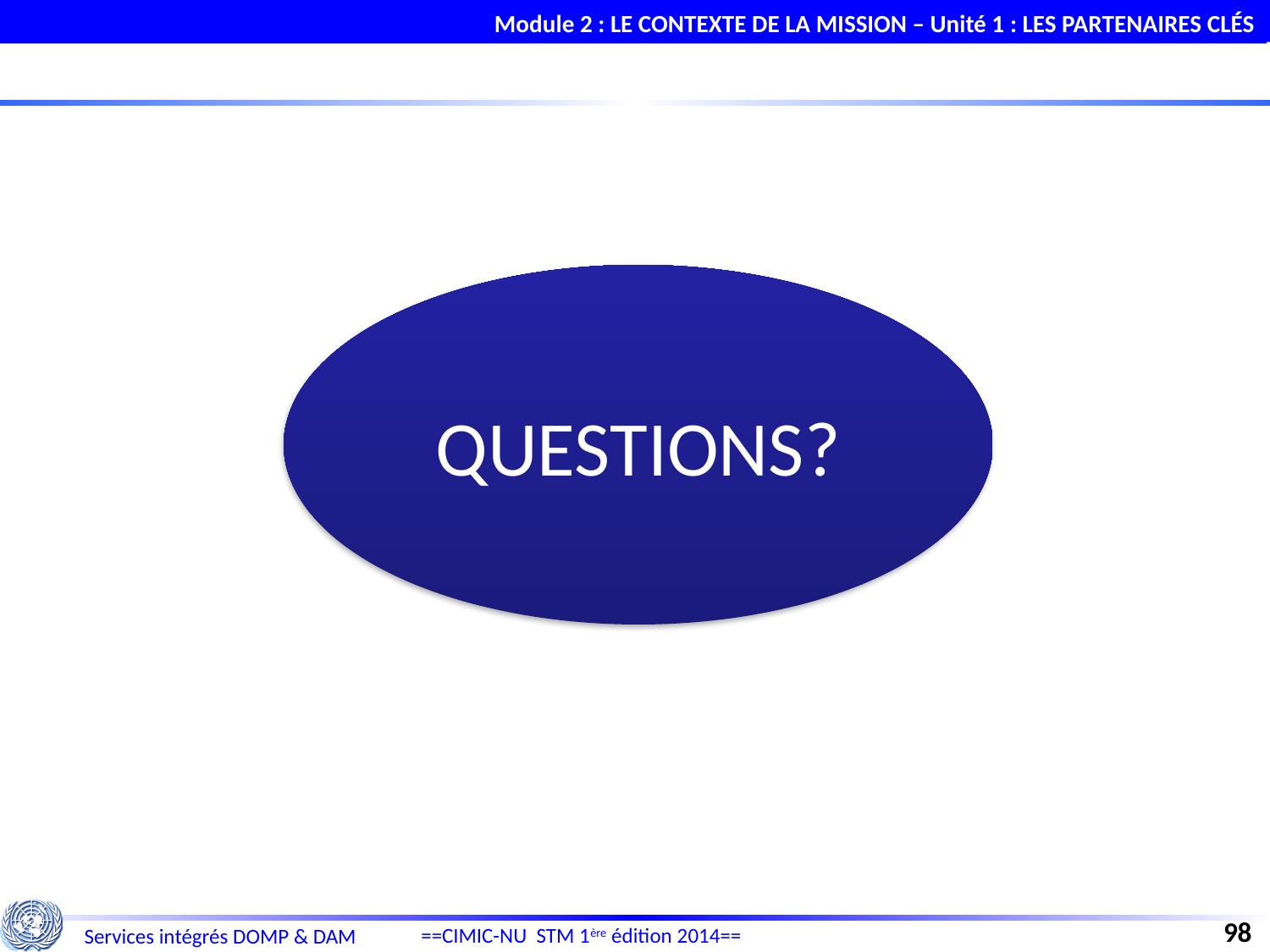

Module 2 : LE CONTEXTE DE LA MISSION – Unité 1 : LES PARTENAIRES CLÉS
QUESTIONS?
98
==CIMIC-NU  STM 1ère édition 2014==
Services intégrés DOMP & DAM